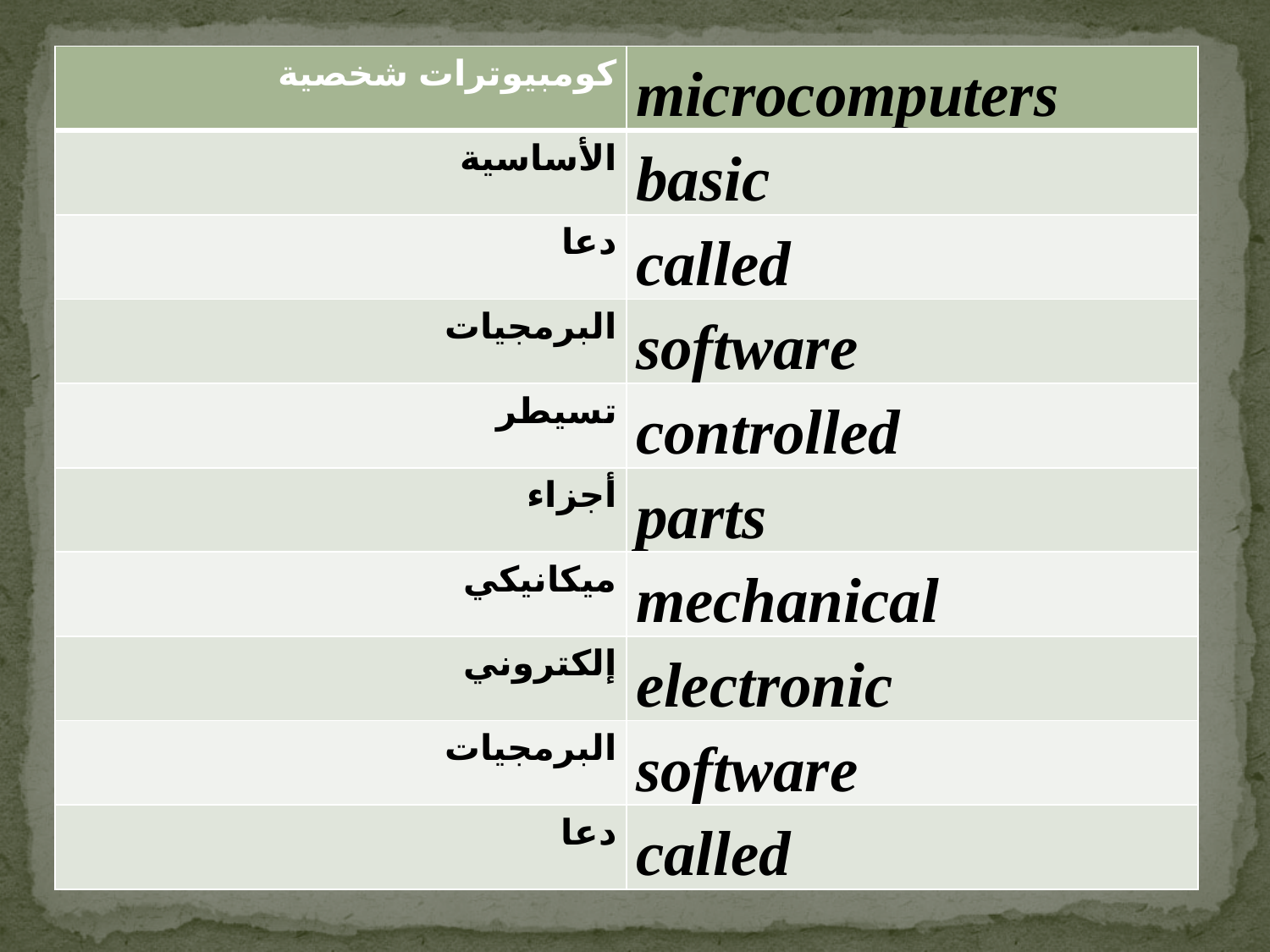

| كومبيوترات شخصية | microcomputers |
| --- | --- |
| الأساسية | basic |
| دعا | called |
| البرمجيات | software |
| تسيطر | controlled |
| أجزاء | parts |
| ميكانيكي | mechanical |
| إلكتروني | electronic |
| البرمجيات | software |
| دعا | called |